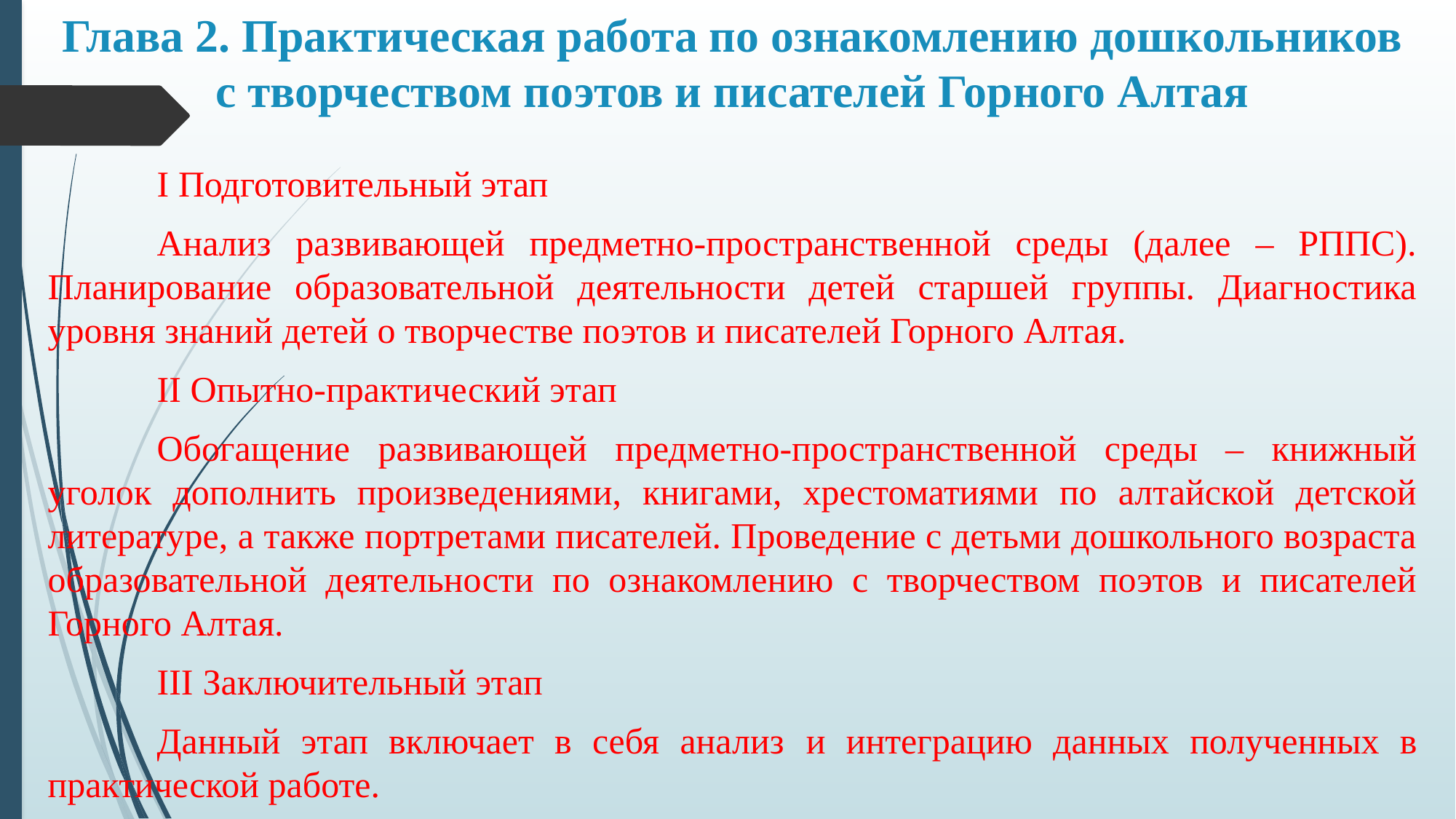

# Глава 2. Практическая работа по ознакомлению дошкольников с творчеством поэтов и писателей Горного Алтая
	I Подготовительный этап
	Анализ развивающей предметно-пространственной среды (далее – РППС). Планирование образовательной деятельности детей старшей группы. Диагностика уровня знаний детей о творчестве поэтов и писателей Горного Алтая.
	II Опытно-практический этап
	Обогащение развивающей предметно-пространственной среды – книжный уголок дополнить произведениями, книгами, хрестоматиями по алтайской детской литературе, а также портретами писателей. Проведение с детьми дошкольного возраста образовательной деятельности по ознакомлению с творчеством поэтов и писателей Горного Алтая.
	III Заключительный этап
	Данный этап включает в себя анализ и интеграцию данных полученных в практической работе.